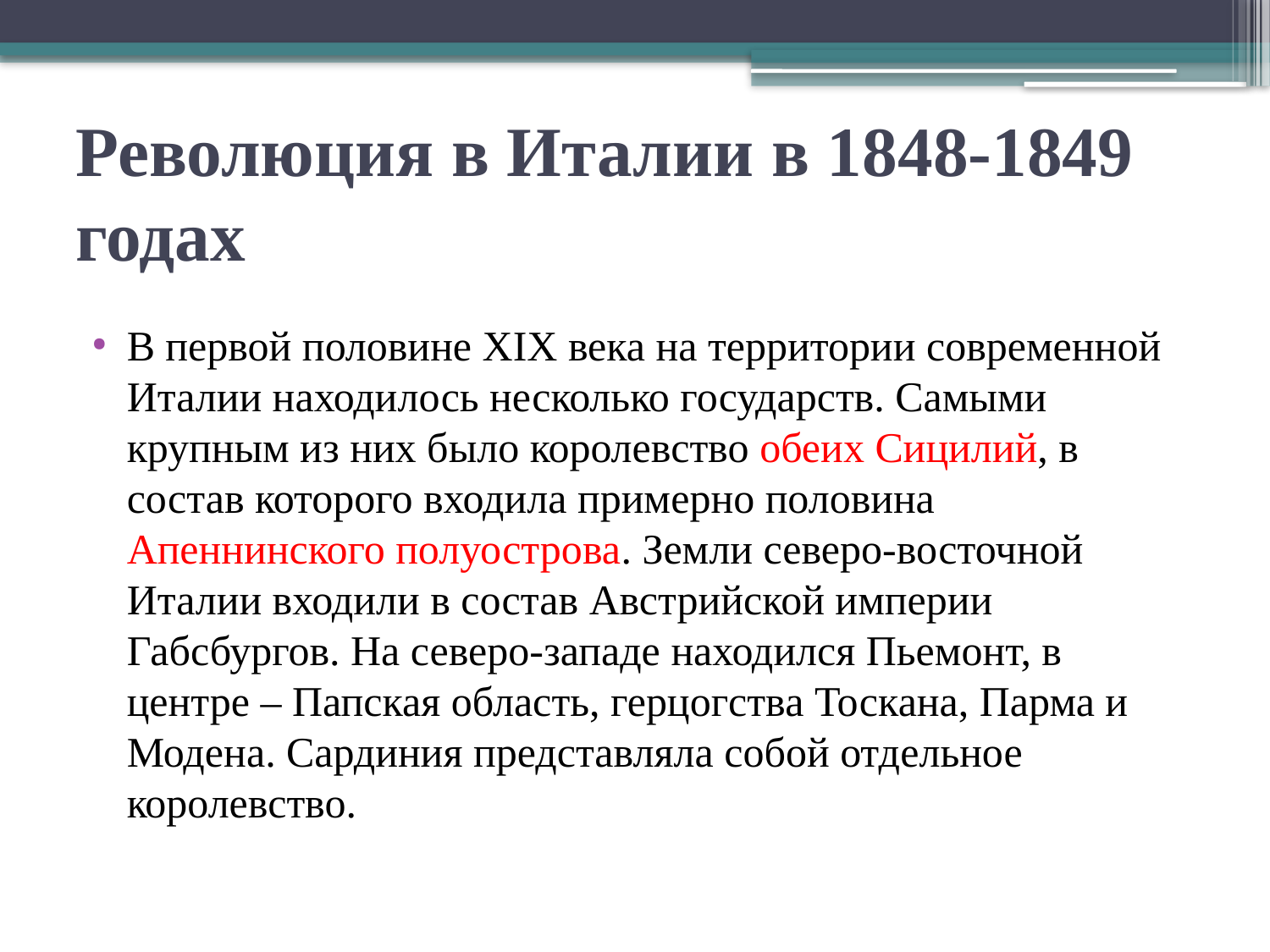

# Революция в Италии в 1848-1849 годах
В первой половине XIX века на территории современной Италии находилось несколько государств. Самыми крупным из них было королевство обеих Сицилий, в состав которого входила примерно половина Апеннинского полуострова. Земли северо-восточной Италии входили в состав Австрийской империи Габсбургов. На северо-западе находился Пьемонт, в центре – Папская область, герцогства Тоскана, Парма и Модена. Сардиния представляла собой отдельное королевство.